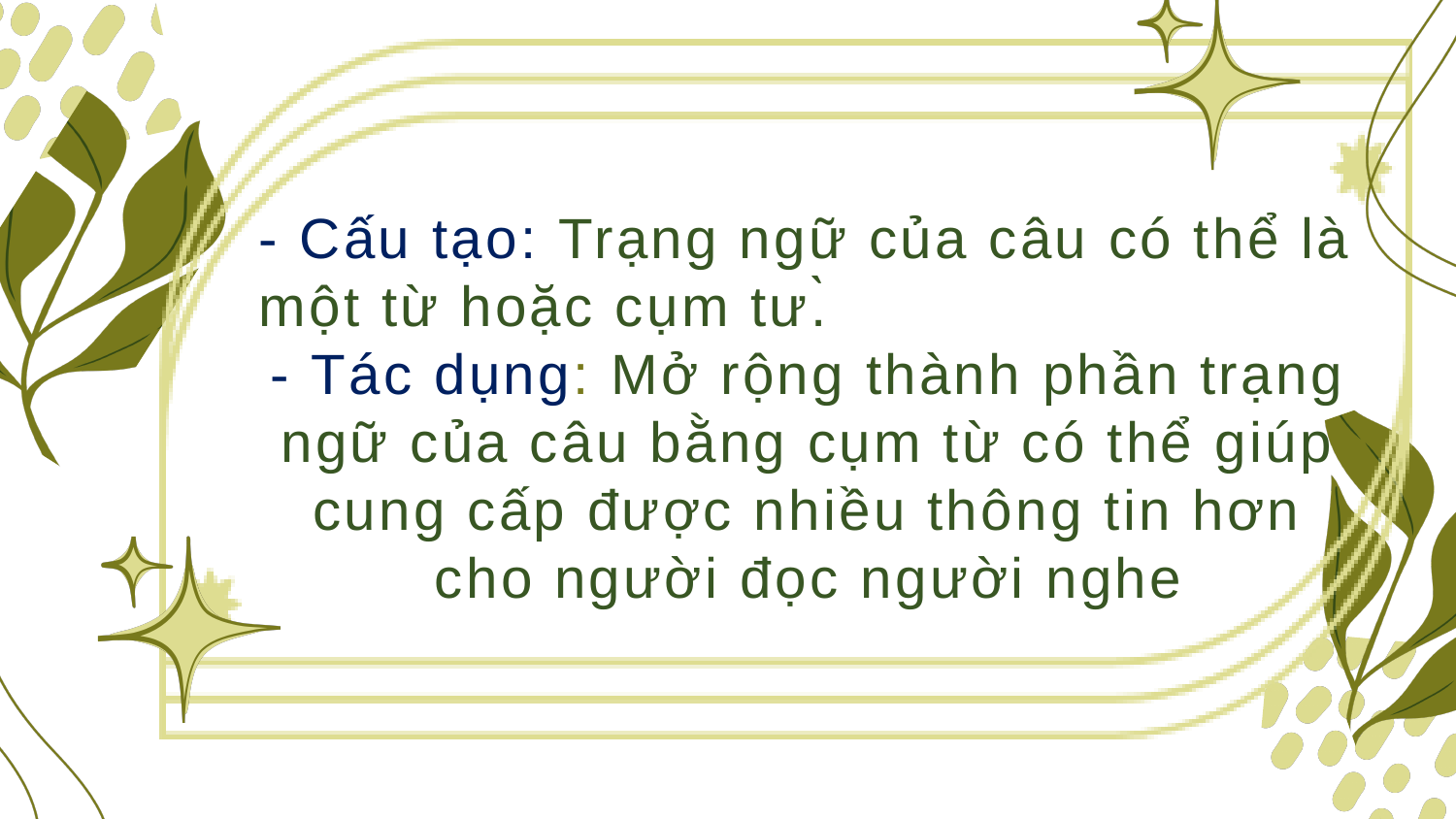

- Cấu tạo: Trạng ngữ của câu có thể là một từ hoặc cụm tư.̀
- Tác dụng: Mở rộng thành phần trạng ngữ của câu bằng cụm từ có thể giúp cung cấp được nhiều thông tin hơn cho người đọc người nghe